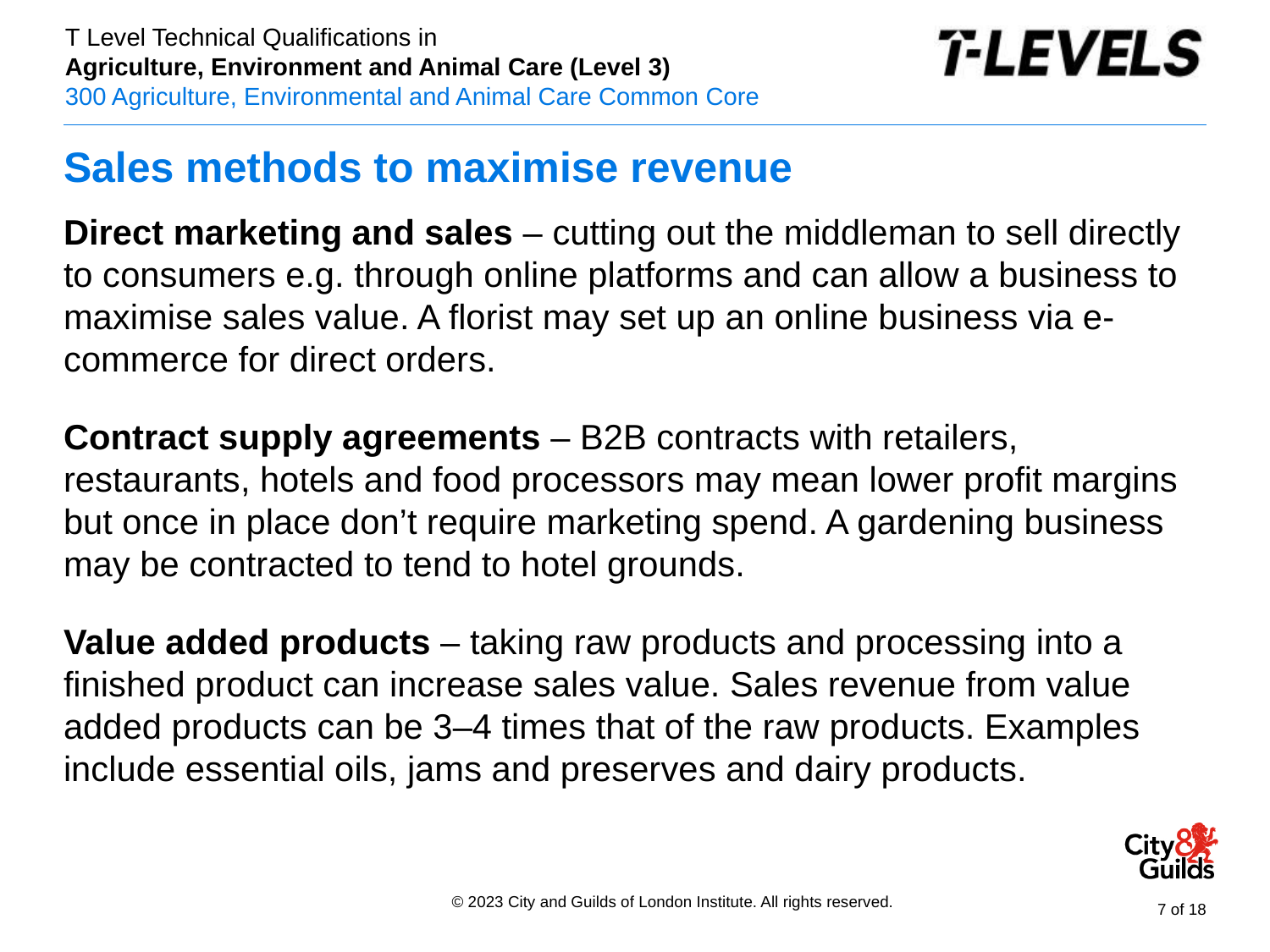

# Sales methods to maximise revenue
Direct marketing and sales – cutting out the middleman to sell directly to consumers e.g. through online platforms and can allow a business to maximise sales value. A florist may set up an online business via e-commerce for direct orders.
Contract supply agreements – B2B contracts with retailers, restaurants, hotels and food processors may mean lower profit margins but once in place don’t require marketing spend. A gardening business may be contracted to tend to hotel grounds.
Value added products – taking raw products and processing into a finished product can increase sales value. Sales revenue from value added products can be 3–4 times that of the raw products. Examples include essential oils, jams and preserves and dairy products.